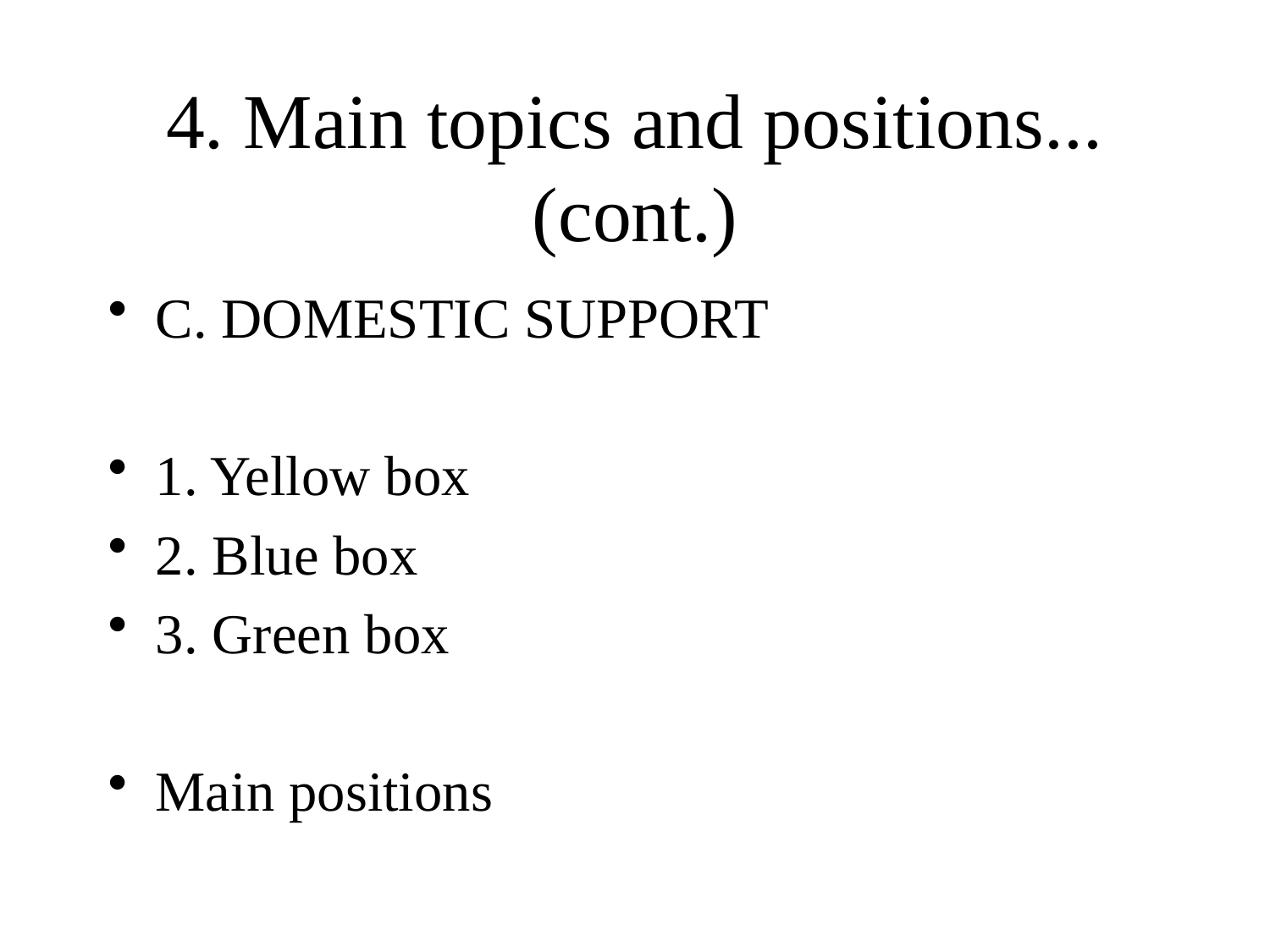

# 4. Main topics and positions... (cont.)
C. DOMESTIC SUPPORT

1. Yellow box
2. Blue box
3. Green box

Main positions